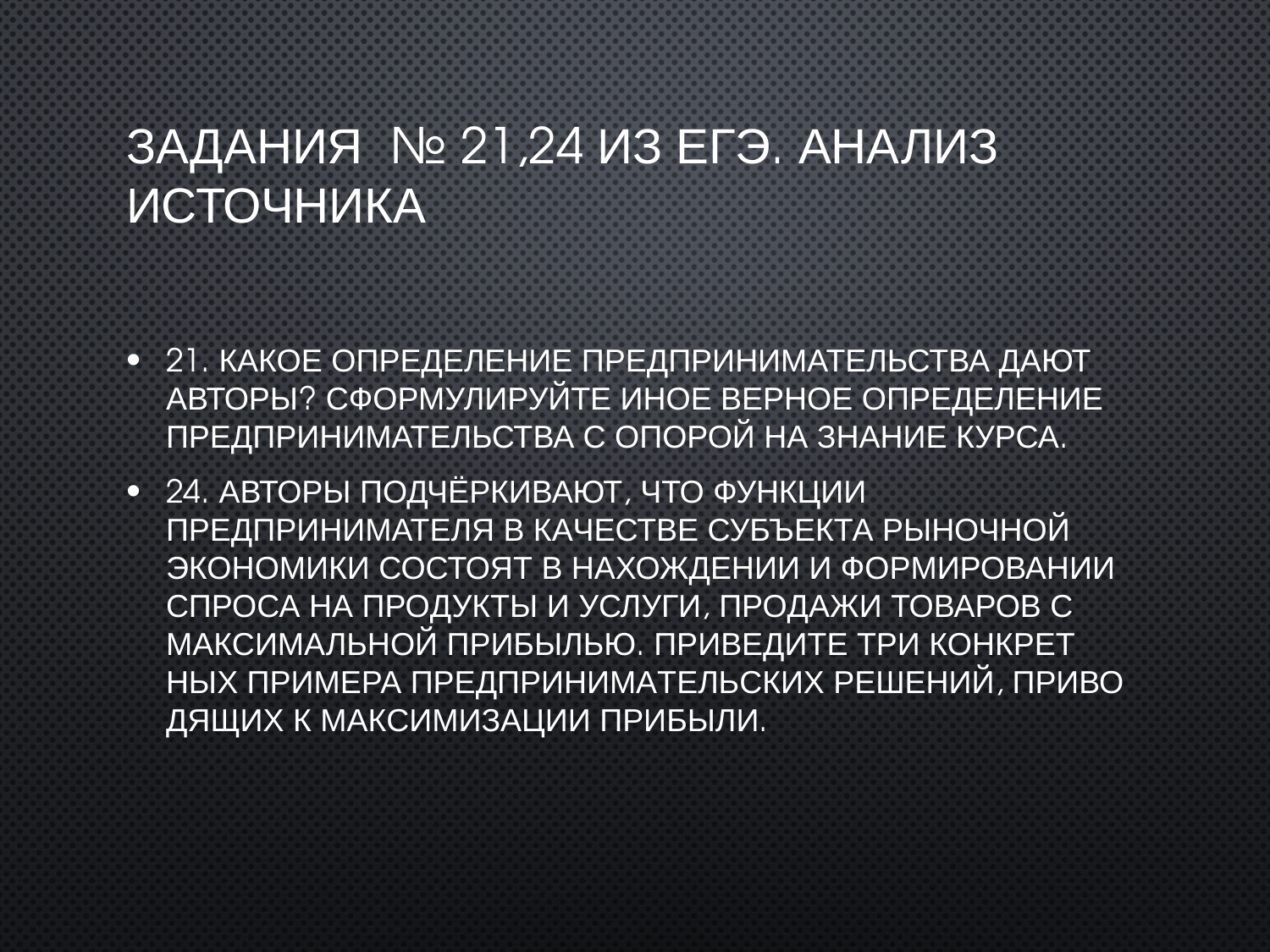

# Задания  № 21,24 из ЕГЭ. Анализ источника
21. Какое определение предпринимательства дают авторы? Сформулируйте иное верное определение предпринимательства с опорой на знание курса.
24. Авторы подчёркивают, что функ­ции предпринимателя в ка­че­стве субъекта ры­ноч­ной экономики со­сто­ят в на­хож­де­нии и фор­ми­ро­ва­нии спроса на про­дук­ты и услуги, про­да­жи товаров с мак­си­маль­ной прибылью. При­ве­ди­те три кон­крет­ных примера пред­при­ни­ма­тель­ских решений, при­во­дя­щих к мак­си­ми­за­ции прибыли.